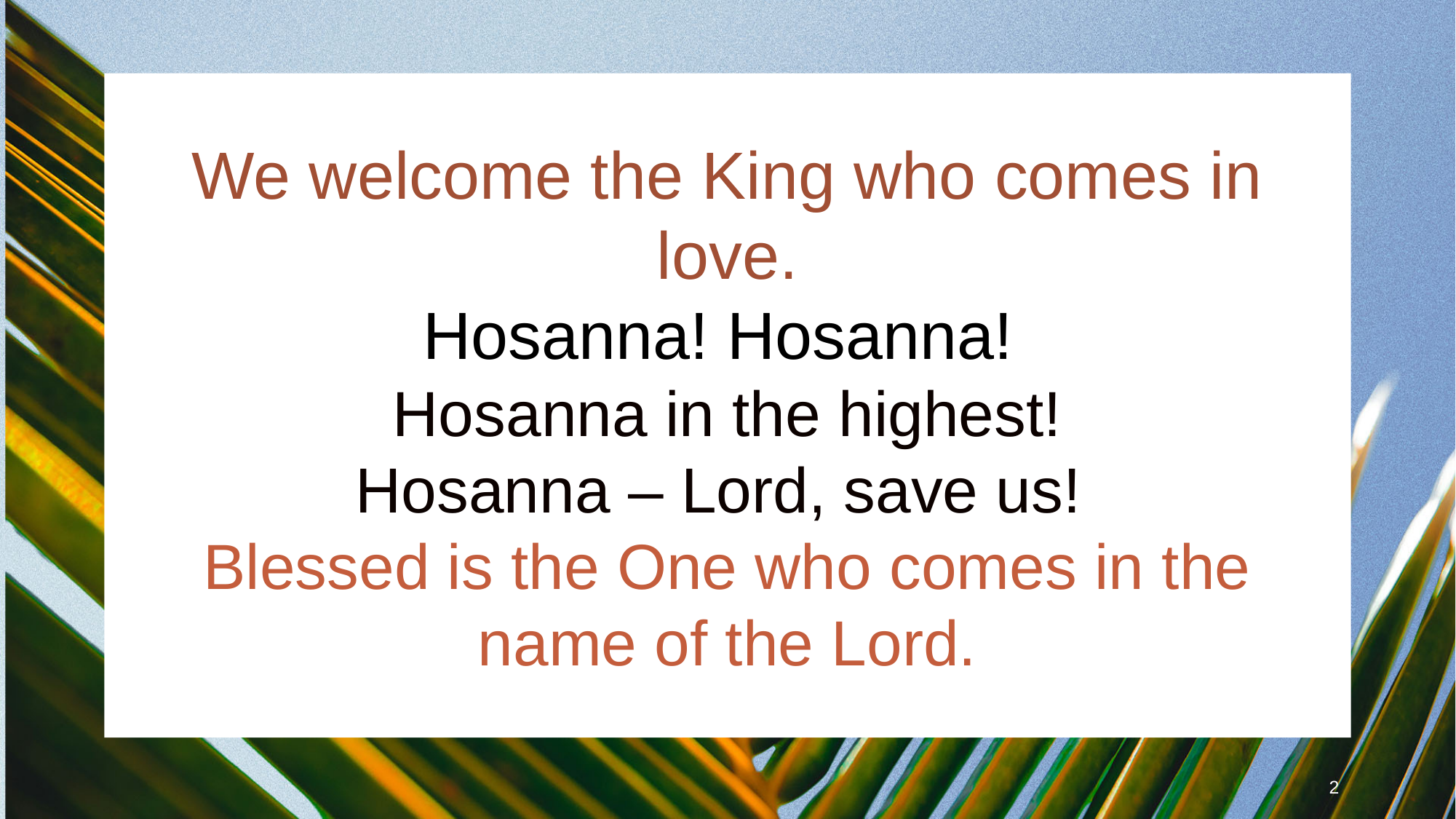

We welcome the King who comes in love.
Hosanna! Hosanna!
Hosanna in the highest!
Hosanna – Lord, save us!
Blessed is the One who comes in the name of the Lord.
2